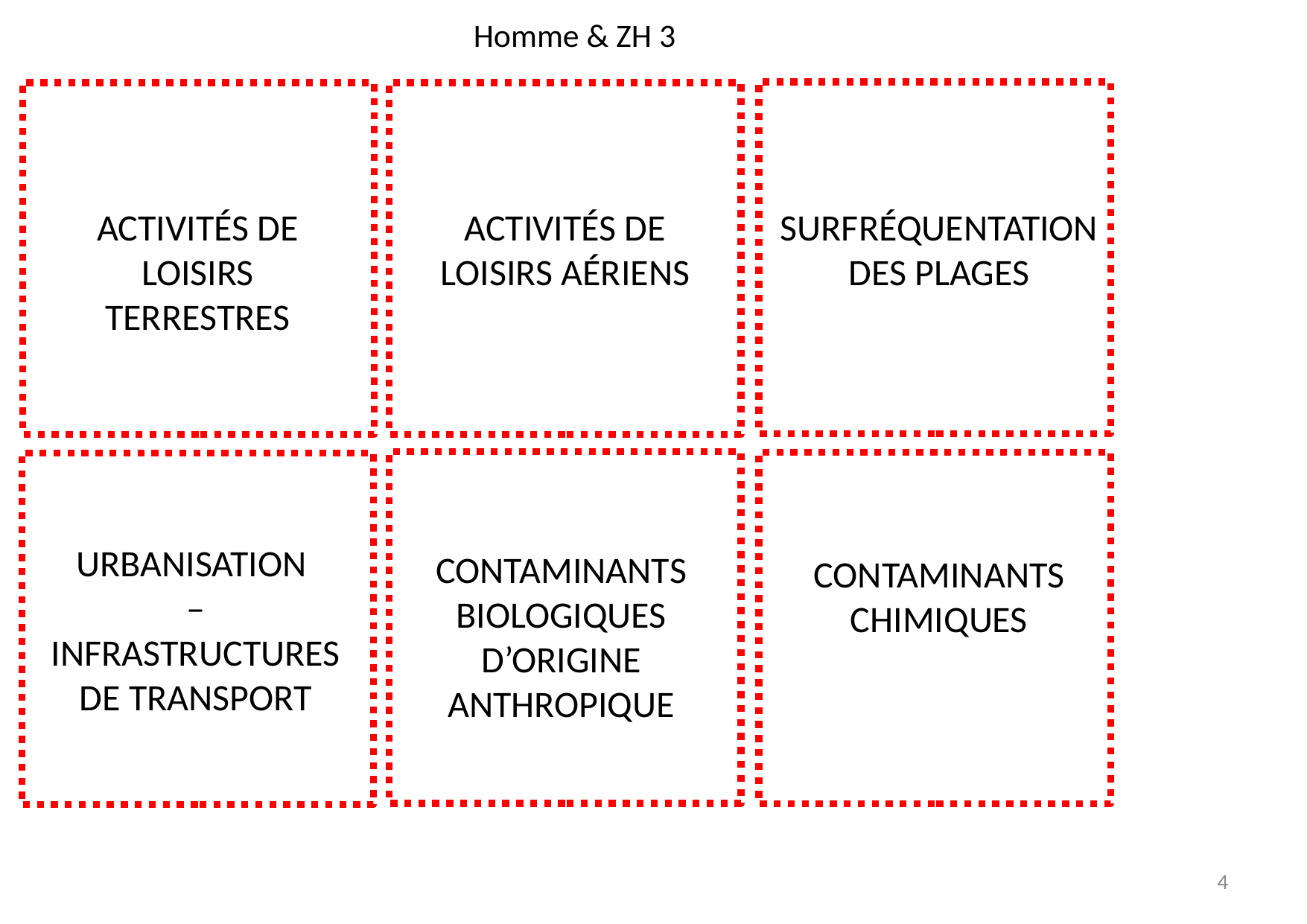

Homme & ZH 3

ACTIVITÉS DE LOISIRS TERRESTRES
ACTIVITÉS DE LOISIRS AÉRIENS
SURFRÉQUENTATION DES PLAGES

URBANISATION
– INFRASTRUCTURES DE TRANSPORT
Contaminants biologiques D’ORIGINE ANTHROPIQUE
Contaminants CHIMIQUEs
4